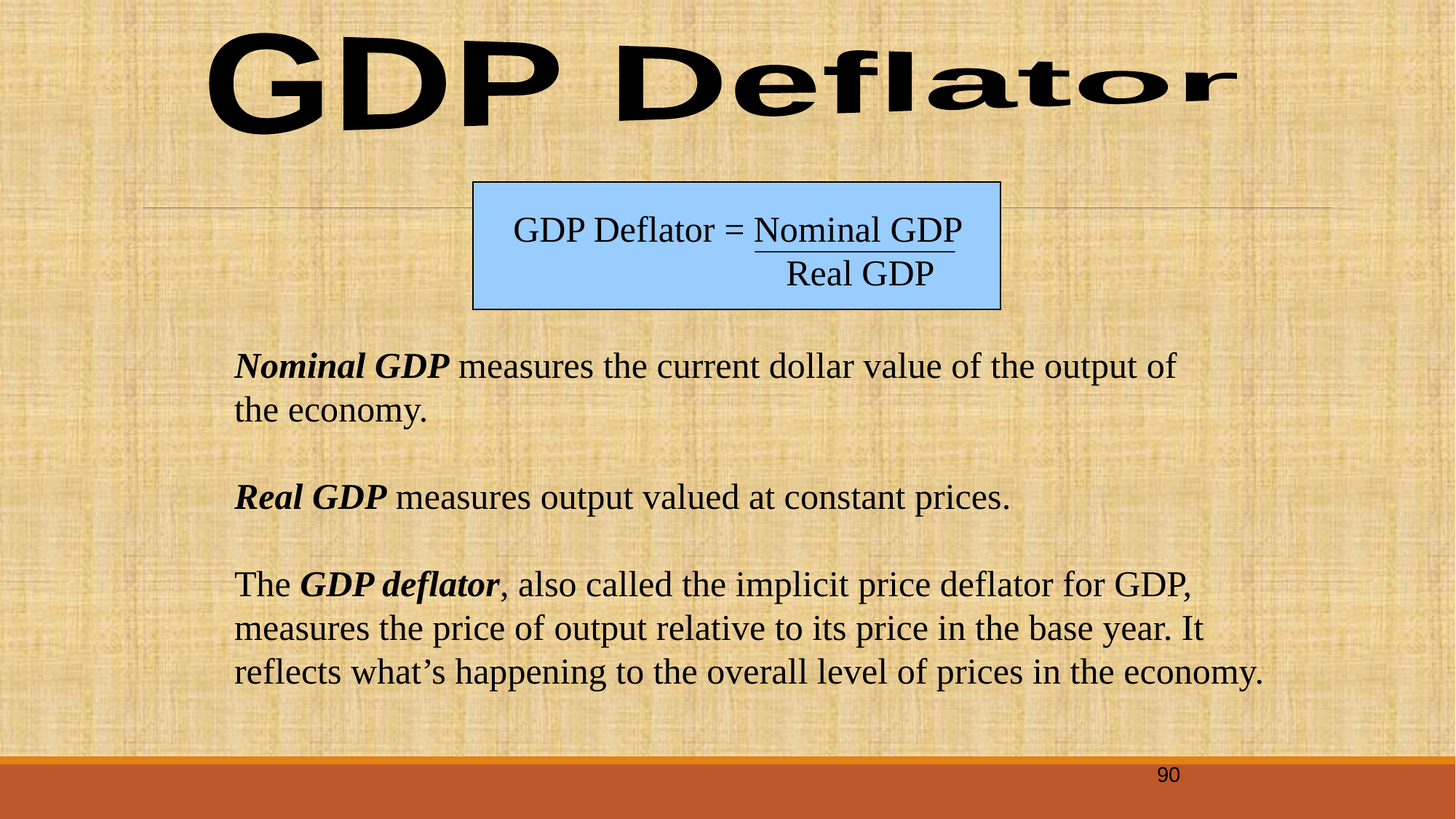

GDP Deflator

GDP Deflator = Nominal GDP
		      Real GDP

Nominal GDP measures the current dollar value of the output of
the economy.

Real GDP measures output valued at constant prices.

The GDP deflator, also called the implicit price deflator for GDP,
measures the price of output relative to its price in the base year. It
reflects what’s happening to the overall level of prices in the economy.
90